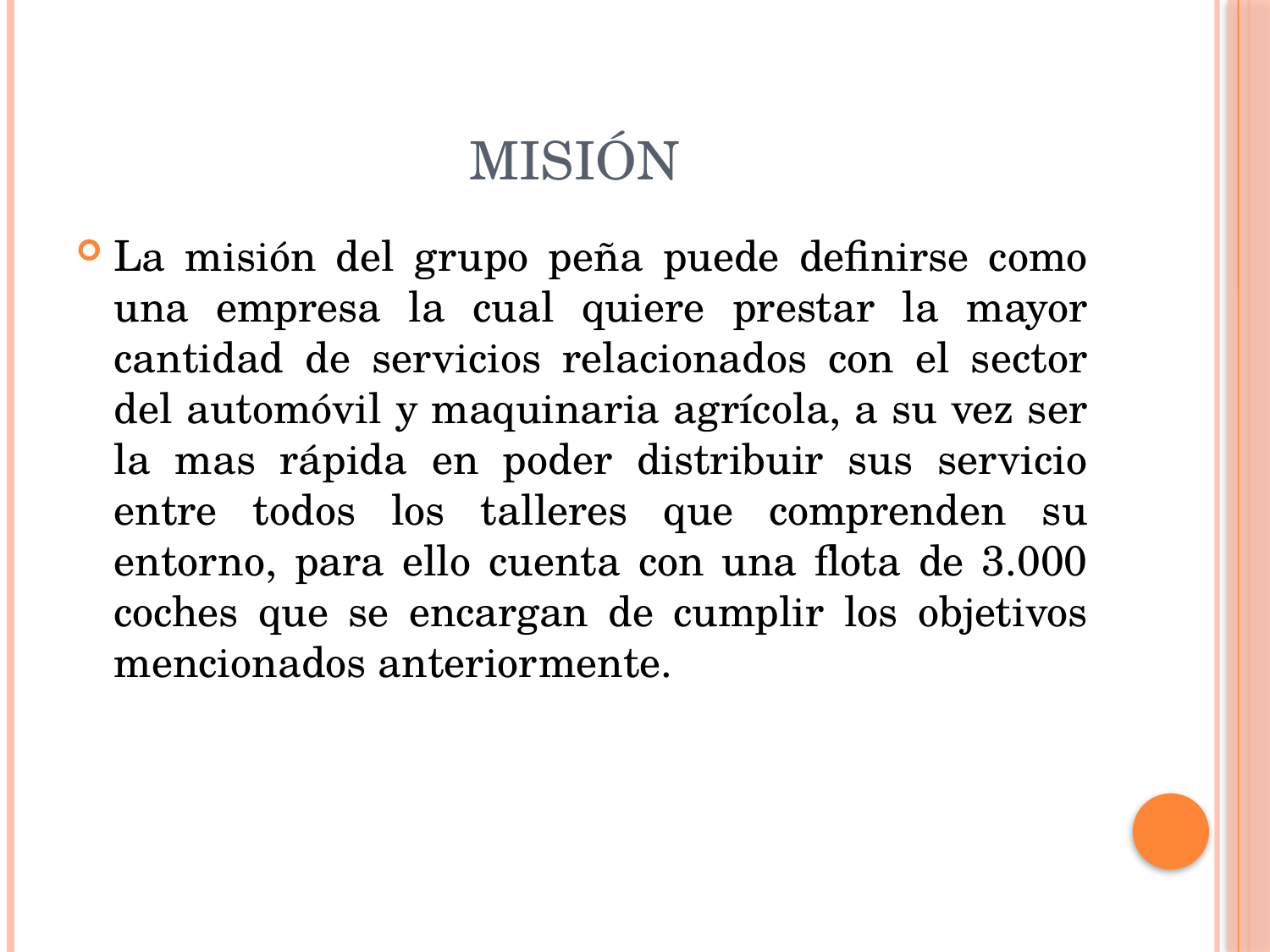

# Misión
La misión del grupo peña puede definirse como una empresa la cual quiere prestar la mayor cantidad de servicios relacionados con el sector del automóvil y maquinaria agrícola, a su vez ser la mas rápida en poder distribuir sus servicio entre todos los talleres que comprenden su entorno, para ello cuenta con una flota de 3.000 coches que se encargan de cumplir los objetivos mencionados anteriormente.